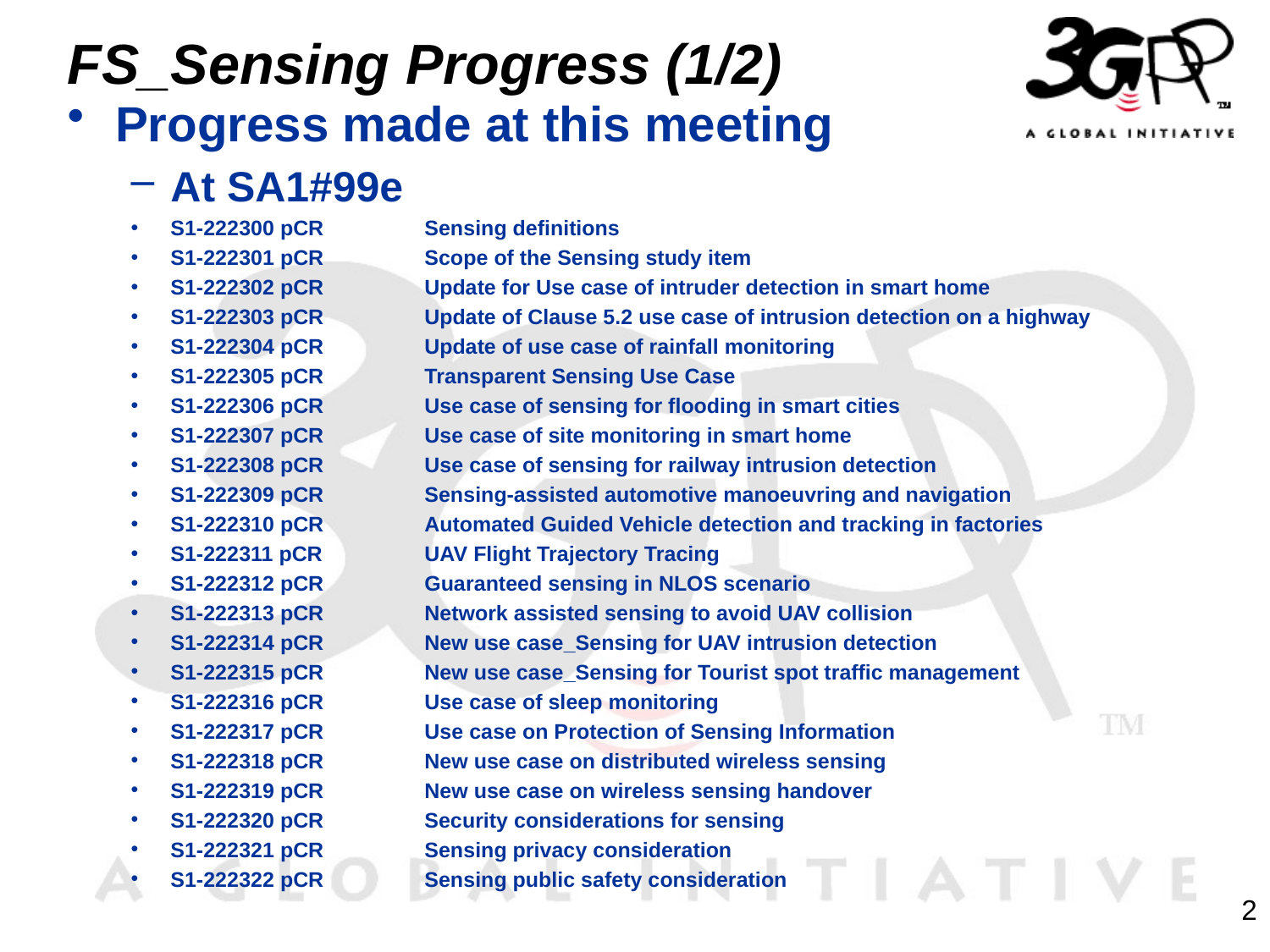

# FS_Sensing Progress (1/2)
Progress made at this meeting
At SA1#99e
S1-222300 pCR 	Sensing definitions
S1-222301 pCR	Scope of the Sensing study item
S1-222302 pCR	Update for Use case of intruder detection in smart home
S1-222303 pCR	Update of Clause 5.2 use case of intrusion detection on a highway
S1-222304 pCR	Update of use case of rainfall monitoring
S1-222305 pCR	Transparent Sensing Use Case
S1-222306 pCR	Use case of sensing for flooding in smart cities
S1-222307 pCR	Use case of site monitoring in smart home
S1-222308 pCR	Use case of sensing for railway intrusion detection
S1-222309 pCR	Sensing-assisted automotive manoeuvring and navigation
S1-222310 pCR	Automated Guided Vehicle detection and tracking in factories
S1-222311 pCR	UAV Flight Trajectory Tracing
S1-222312 pCR	Guaranteed sensing in NLOS scenario
S1-222313 pCR	Network assisted sensing to avoid UAV collision
S1-222314 pCR	New use case_Sensing for UAV intrusion detection
S1-222315 pCR	New use case_Sensing for Tourist spot traffic management
S1-222316 pCR	Use case of sleep monitoring
S1-222317 pCR	Use case on Protection of Sensing Information
S1-222318 pCR	New use case on distributed wireless sensing
S1-222319 pCR	New use case on wireless sensing handover
S1-222320 pCR	Security considerations for sensing
S1-222321 pCR	Sensing privacy consideration
S1-222322 pCR	Sensing public safety consideration

2